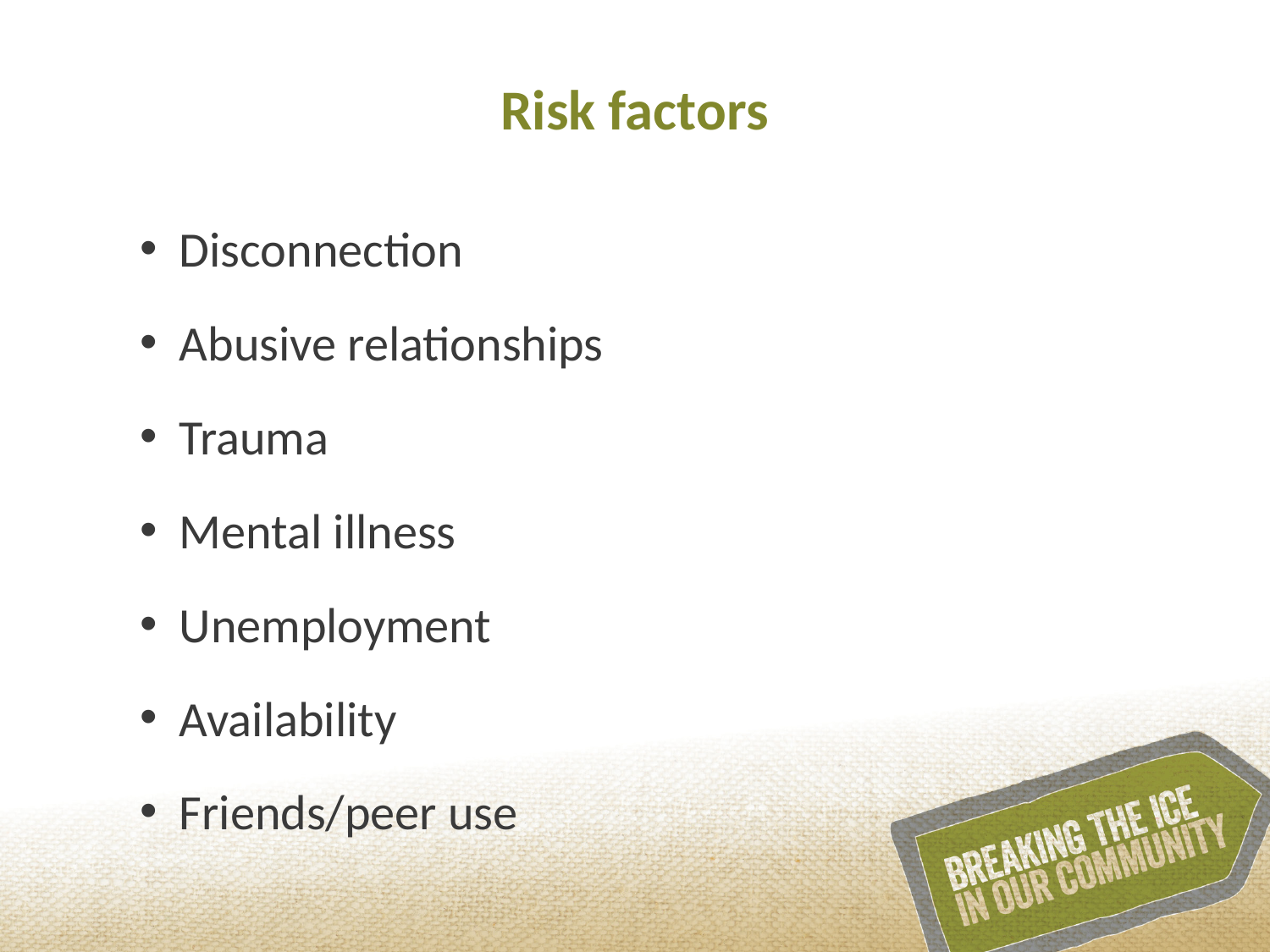

# Risk factors
Disconnection

Abusive relationships

Trauma

Mental illness

Unemployment

Availability

Friends/peer use